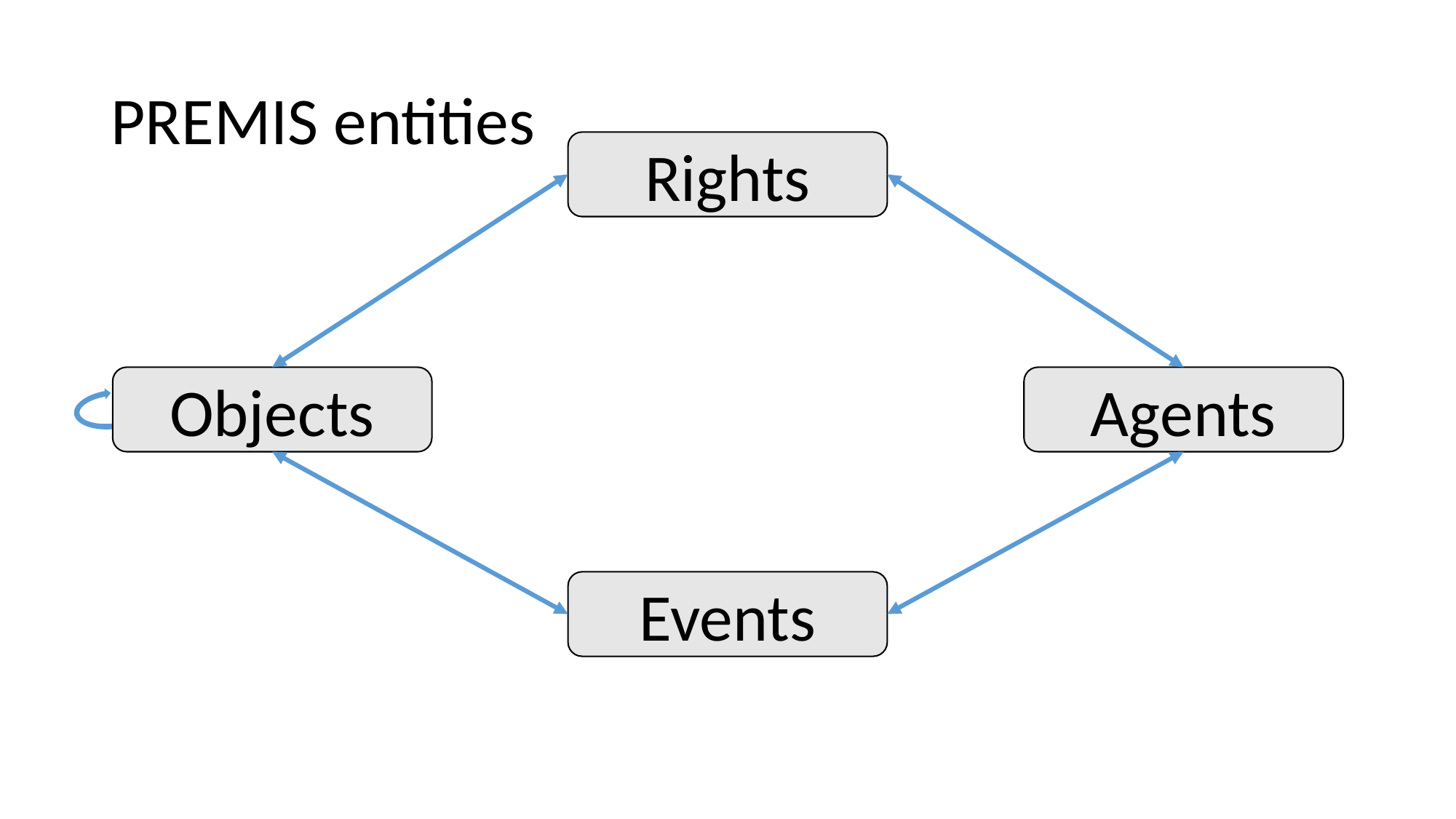

# PREMIS entities
Rights
Objects
Agents

Events